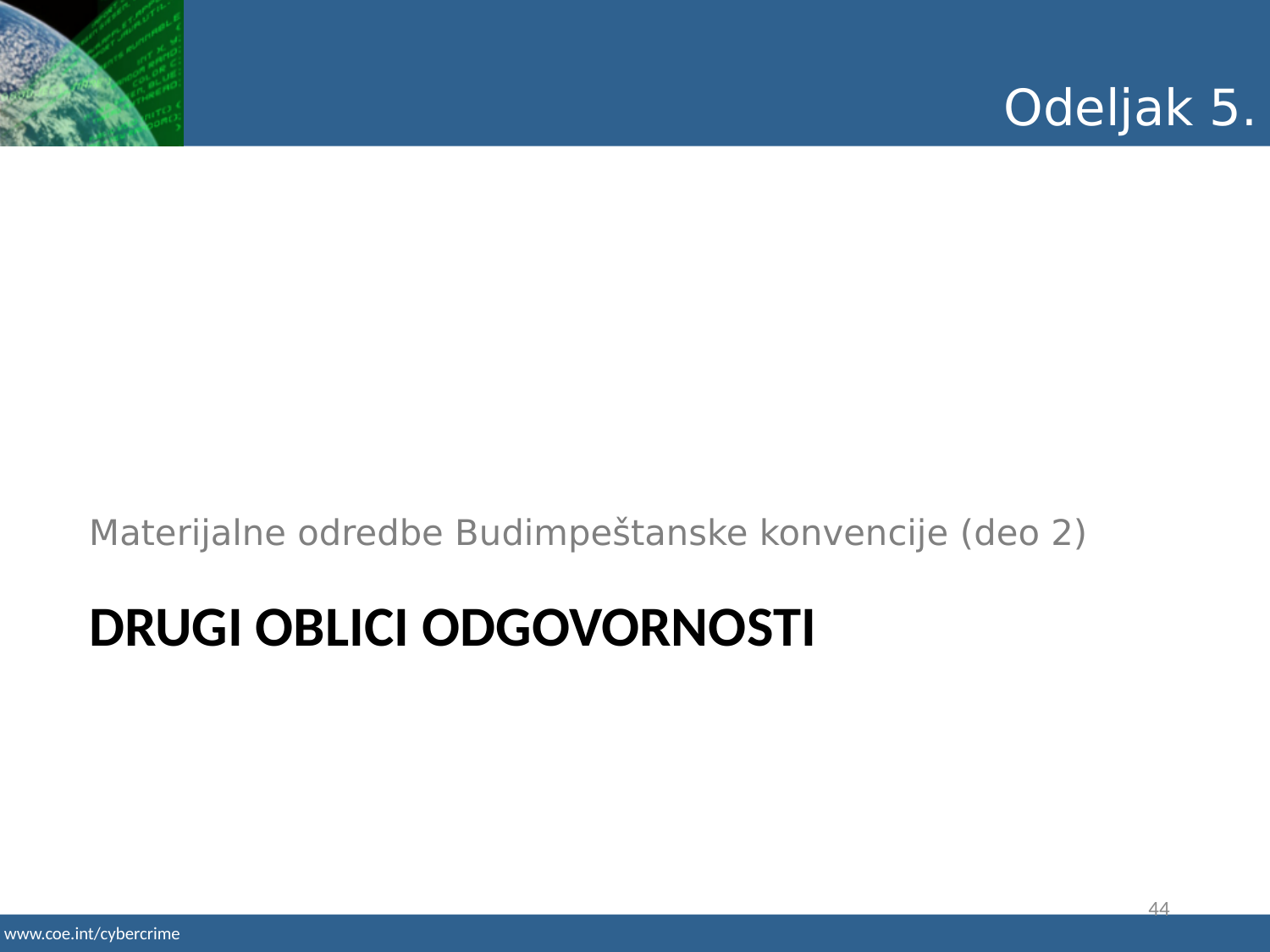

Odeljak 5.

Materijalne odredbe Budimpeštanske konvencije (deo 2)

# DRUGI OBLICI ODGOVORNOSTI
44